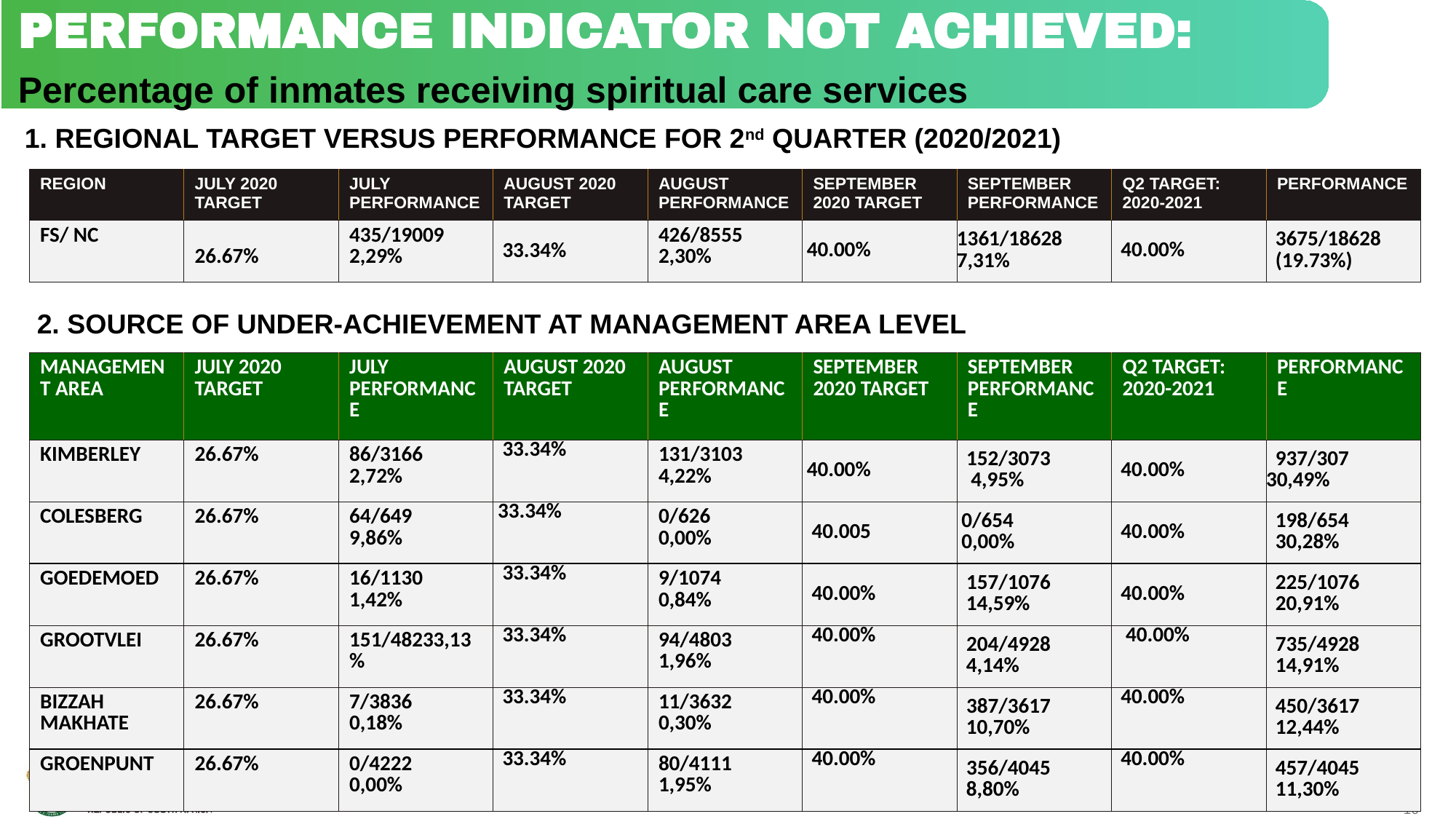

PERFORMANCE INDICATOR NOT ACHIEVED:
Percentage of inmates receiving spiritual care services

1. REGIONAL TARGET VERSUS PERFORMANCE FOR 2nd QUARTER (2020/2021)
| REGION | JULY 2020 TARGET | JULY PERFORMANCE | AUGUST 2020 TARGET | AUGUST PERFORMANCE | SEPTEMBER 2020 TARGET | SEPTEMBER PERFORMANCE | Q2 TARGET: 2020-2021 | PERFORMANCE |
| --- | --- | --- | --- | --- | --- | --- | --- | --- |
| FS/ NC | 26.67% | 435/19009 2,29% | 33.34% | 426/8555 2,30% | 40.00% | 1361/18628 7,31% | 40.00% | 3675/18628 (19.73%) |
     2. SOURCE OF UNDER-ACHIEVEMENT AT MANAGEMENT AREA LEVEL
| MANAGEMENT AREA | JULY 2020 TARGET | JULY PERFORMANCE | AUGUST 2020 TARGET | AUGUST PERFORMANCE | SEPTEMBER 2020 TARGET | SEPTEMBER PERFORMANCE | Q2 TARGET: 2020-2021 | PERFORMANCE |
| --- | --- | --- | --- | --- | --- | --- | --- | --- |
| KIMBERLEY | 26.67% | 86/3166 2,72% | 33.34% | 131/3103 4,22% | 40.00% | 152/3073 4,95% | 40.00% | 937/307 30,49% |
| COLESBERG | 26.67% | 64/649 9,86% | 33.34% | 0/626 0,00% | 40.005 | 0/654 0,00% | 40.00% | 198/654 30,28% |
| GOEDEMOED | 26.67% | 16/1130 1,42% | 33.34% | 9/1074 0,84% | 40.00% | 157/1076 14,59% | 40.00% | 225/1076 20,91% |
| GROOTVLEI | 26.67% | 151/48233,13% | 33.34% | 94/4803 1,96% | 40.00% | 204/4928 4,14% | 40.00% | 735/4928 14,91% |
| BIZZAH MAKHATE | 26.67% | 7/3836 0,18% | 33.34% | 11/3632 0,30% | 40.00% | 387/3617 10,70% | 40.00% | 450/3617 12,44% |
| GROENPUNT | 26.67% | 0/4222 0,00% | 33.34% | 80/4111 1,95% | 40.00% | 356/4045 8,80% | 40.00% | 457/4045 11,30% |